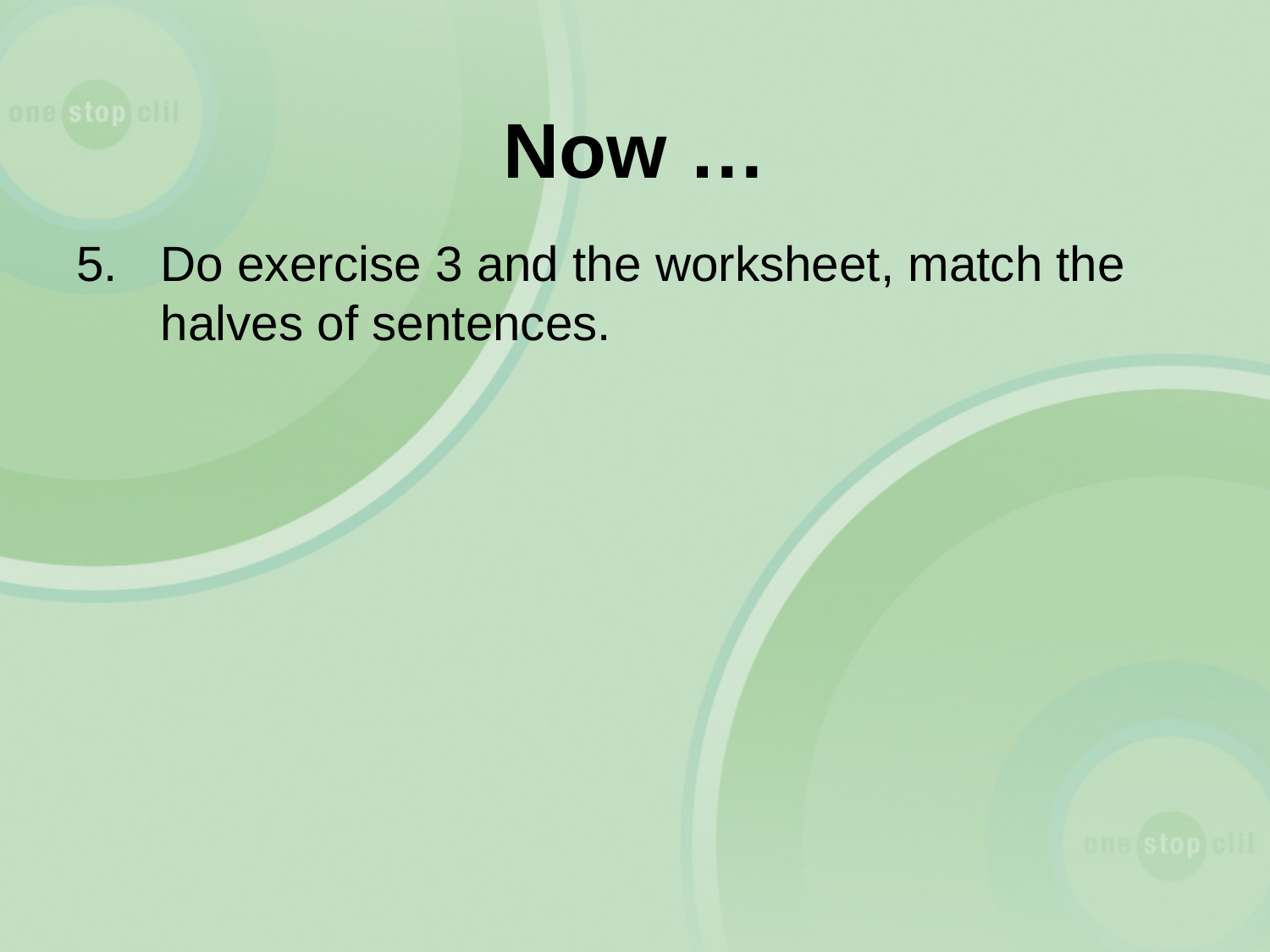

# Now …
5.	Do exercise 3 and the worksheet, match the halves of sentences.